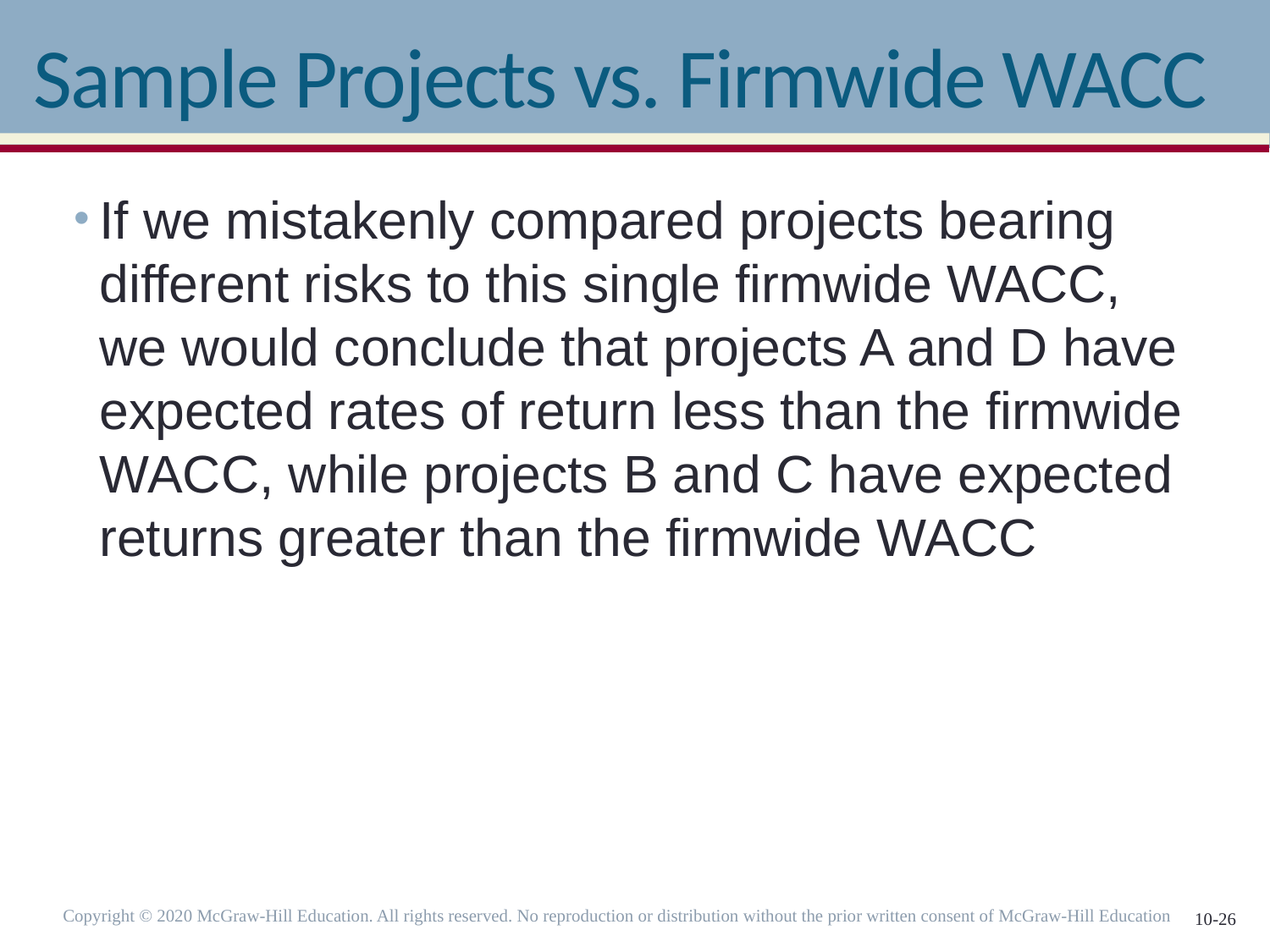

# Sample Projects vs. Firmwide WACC
If we mistakenly compared projects bearing different risks to this single firmwide WACC, we would conclude that projects A and D have expected rates of return less than the firmwide WACC, while projects B and C have expected returns greater than the firmwide WACC

Copyright © 2020 McGraw-Hill Education. All rights reserved. No reproduction or distribution without the prior written consent of McGraw-Hill Education